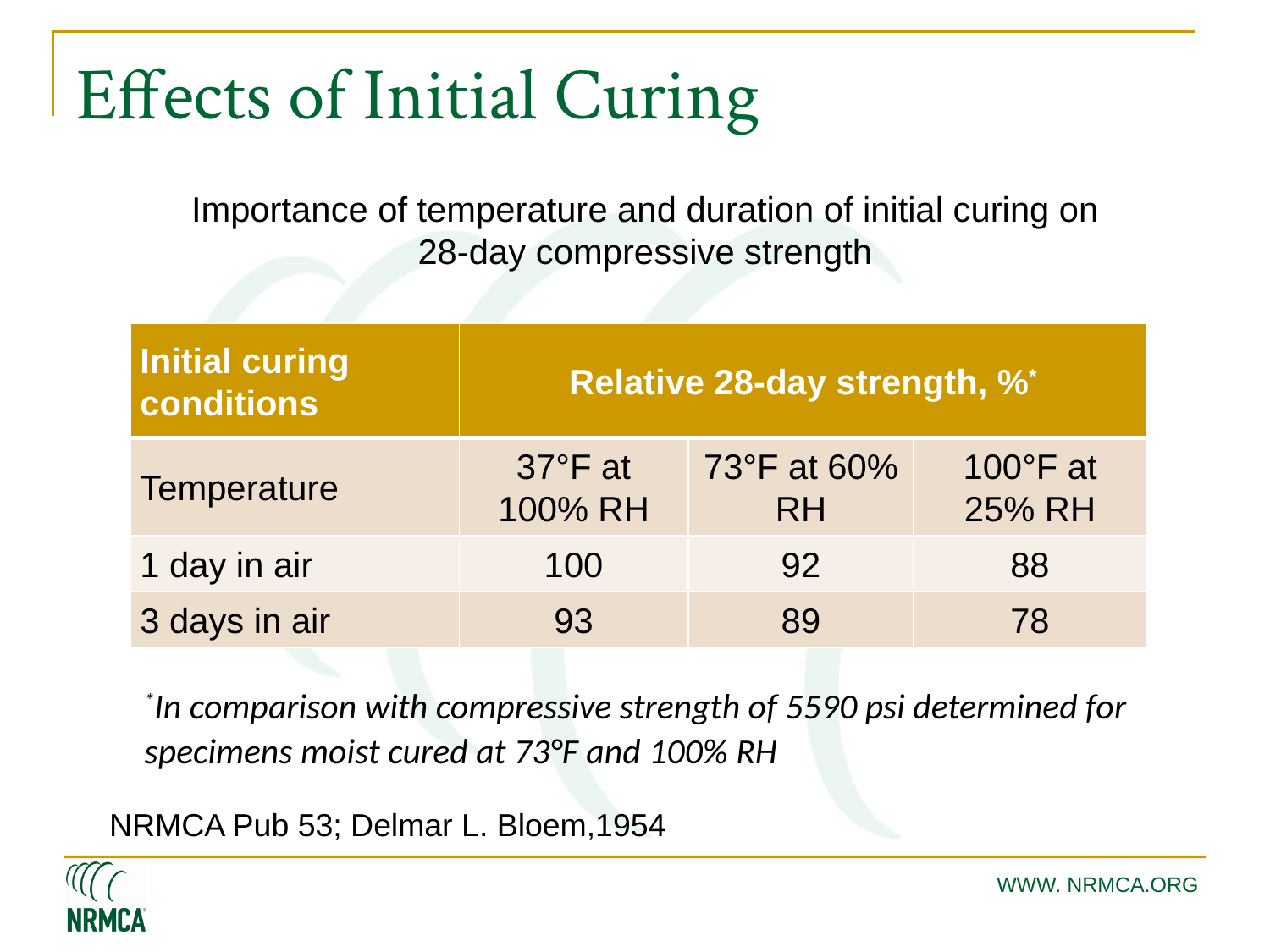

# Effects of Initial Curing
Importance of temperature and duration of initial curing on 28-day compressive strength

| Initial curing conditions | Relative 28-day strength, %\* |  |  |
| --- | --- | --- | --- |
| Temperature | 37°F at 100% RH | 73°F at 60% RH | 100°F at 25% RH |
| 1 day in air | 100 | 92 | 88 |
| 3 days in air | 93 | 89 | 78 |
*In comparison with compressive strength of 5590 psi determined for specimens moist cured at 73°F and 100% RH
NRMCA Pub 53; Delmar L. Bloem,1954